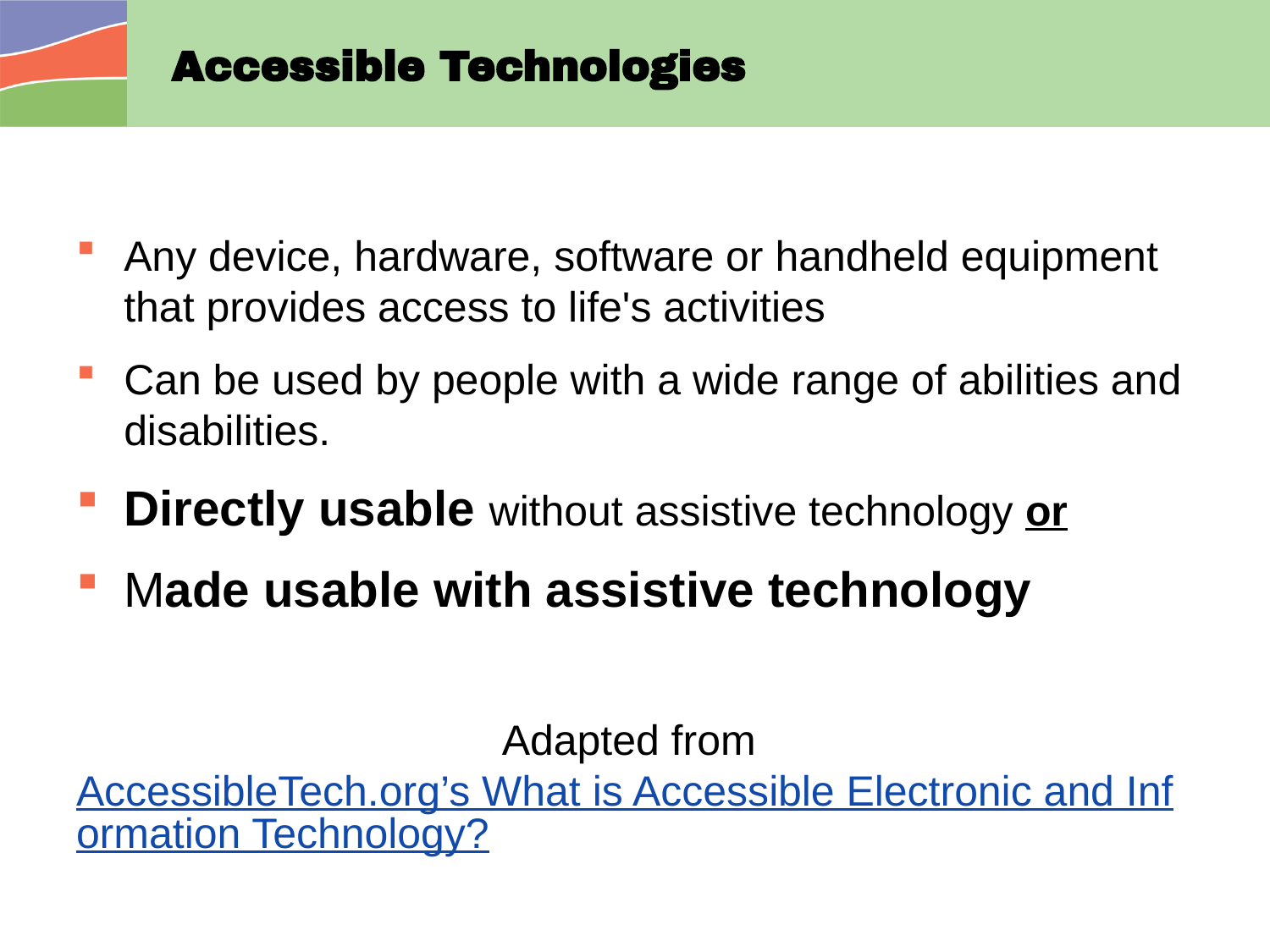

# Accessible Technologies
Any device, hardware, software or handheld equipment that provides access to life's activities
Can be used by people with a wide range of abilities and disabilities.
Directly usable without assistive technology or
Made usable with assistive technology

Adapted from AccessibleTech.org’s What is Accessible Electronic and Information Technology?